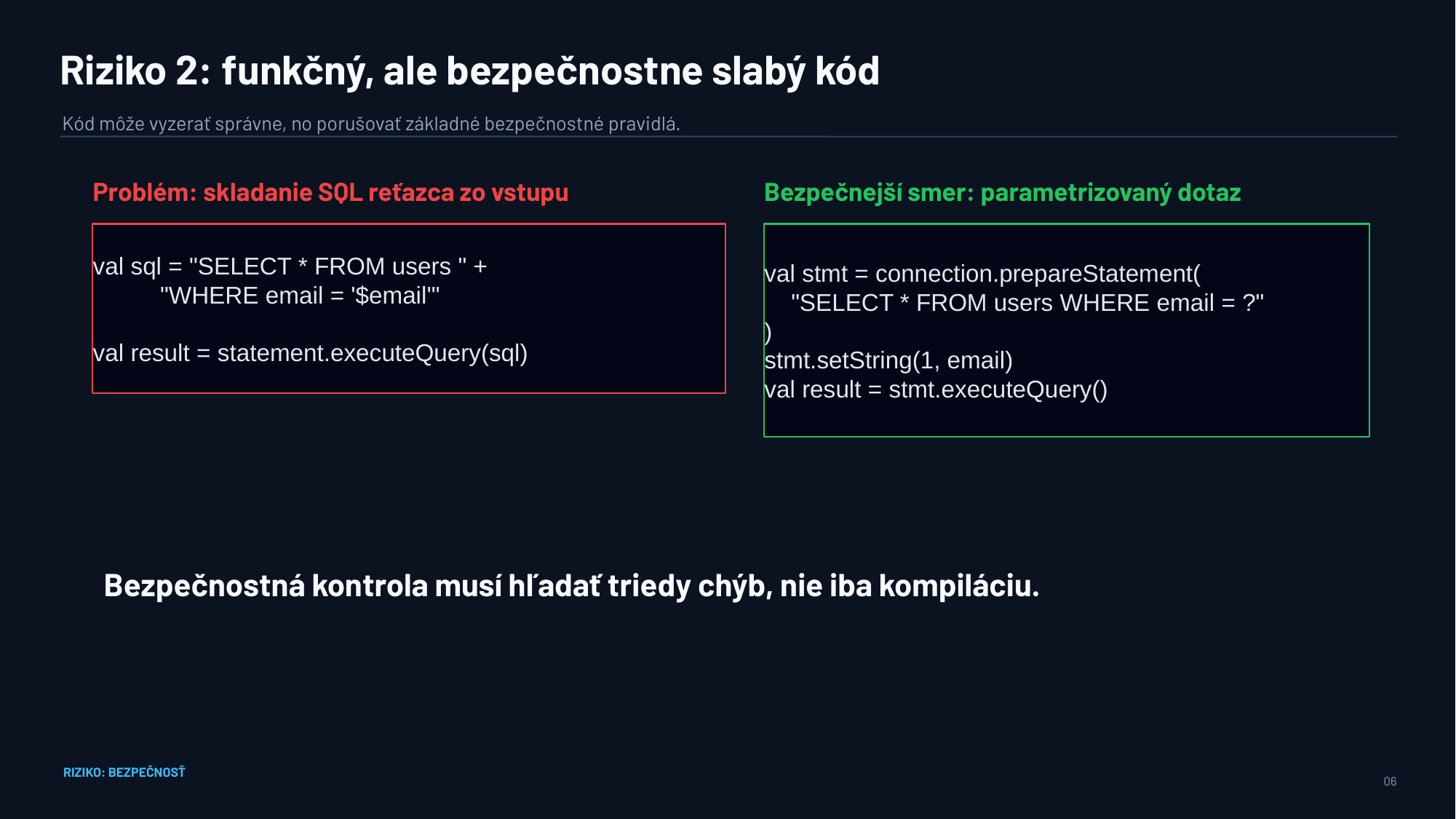

Riziko 2: funkčný, ale bezpečnostne slabý kód
Kód môže vyzerať správne, no porušovať základné bezpečnostné pravidlá.

Problém: skladanie SQL reťazca zo vstupu
Bezpečnejší smer: parametrizovaný dotaz
val sql = "SELECT * FROM users " +
          "WHERE email = '$email'"

val result = statement.executeQuery(sql)
val stmt = connection.prepareStatement(
    "SELECT * FROM users WHERE email = ?"
)
stmt.setString(1, email)
val result = stmt.executeQuery()
Bezpečnostná kontrola musí hľadať triedy chýb, nie iba kompiláciu.
RIZIKO: BEZPEČNOSŤ
06